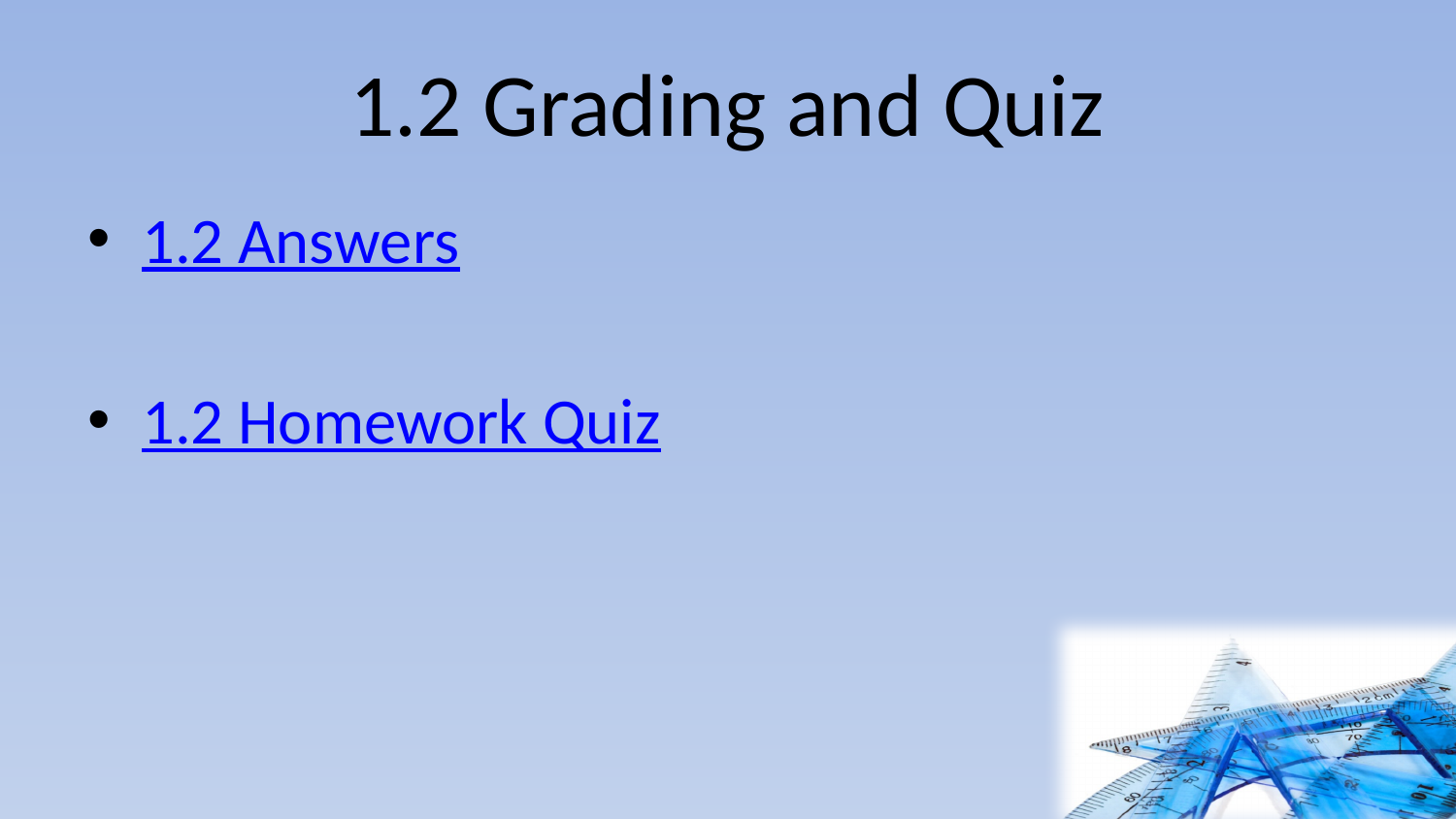

# 1.2 Grading and Quiz
1.2 Answers

1.2 Homework Quiz